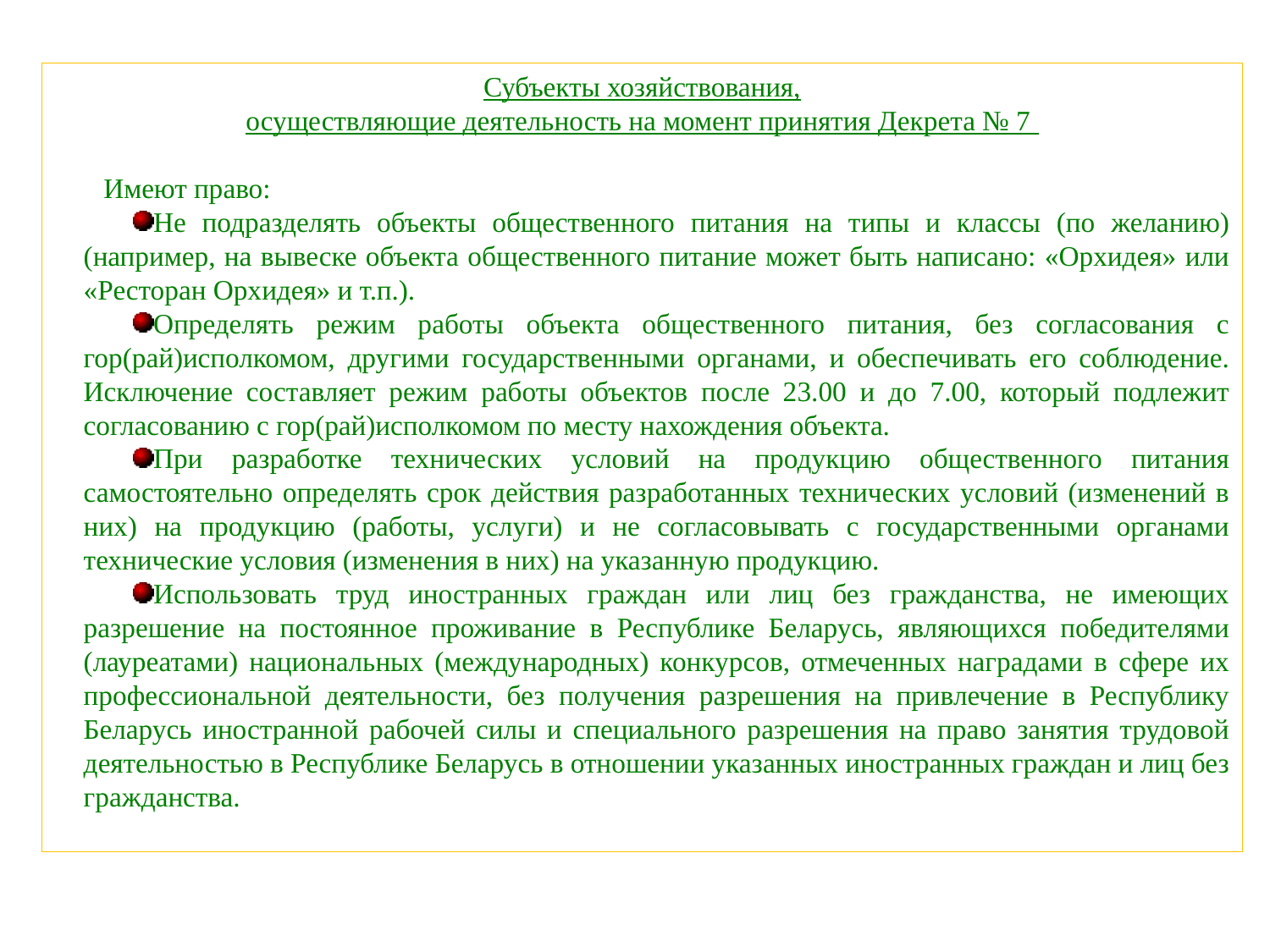

Субъекты хозяйствования,
осуществляющие деятельность на момент принятия Декрета № 7

Имеют право:
Не подразделять объекты общественного питания на типы и классы (по желанию) (например, на вывеске объекта общественного питание может быть написано: «Орхидея» или «Ресторан Орхидея» и т.п.).
Определять режим работы объекта общественного питания, без согласования с гор(рай)исполкомом, другими государственными органами, и обеспечивать его соблюдение. Исключение составляет режим работы объектов после 23.00 и до 7.00, который подлежит согласованию с гор(рай)исполкомом по месту нахождения объекта.
При разработке технических условий на продукцию общественного питания самостоятельно определять срок действия разработанных технических условий (изменений в них) на продукцию (работы, услуги) и не согласовывать с государственными органами технические условия (изменения в них) на указанную продукцию.
Использовать труд иностранных граждан или лиц без гражданства, не имеющих разрешение на постоянное проживание в Республике Беларусь, являющихся победителями (лауреатами) национальных (международных) конкурсов, отмеченных наградами в сфере их профессиональной деятельности, без получения разрешения на привлечение в Республику Беларусь иностранной рабочей силы и специального разрешения на право занятия трудовой деятельностью в Республике Беларусь в отношении указанных иностранных граждан и лиц без гражданства.